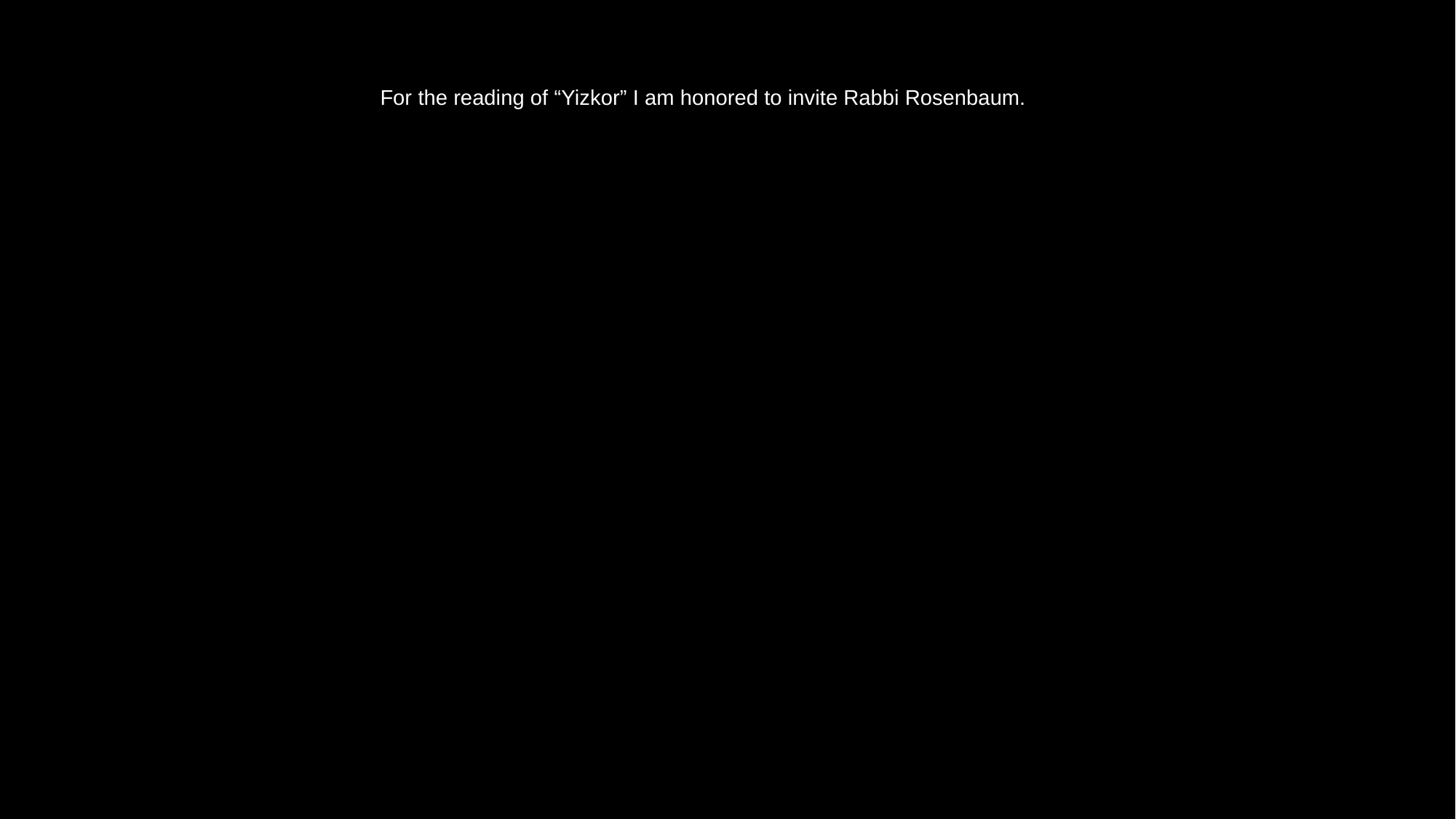

For the reading of “Yizkor” I am honored to invite Rabbi Rosenbaum.